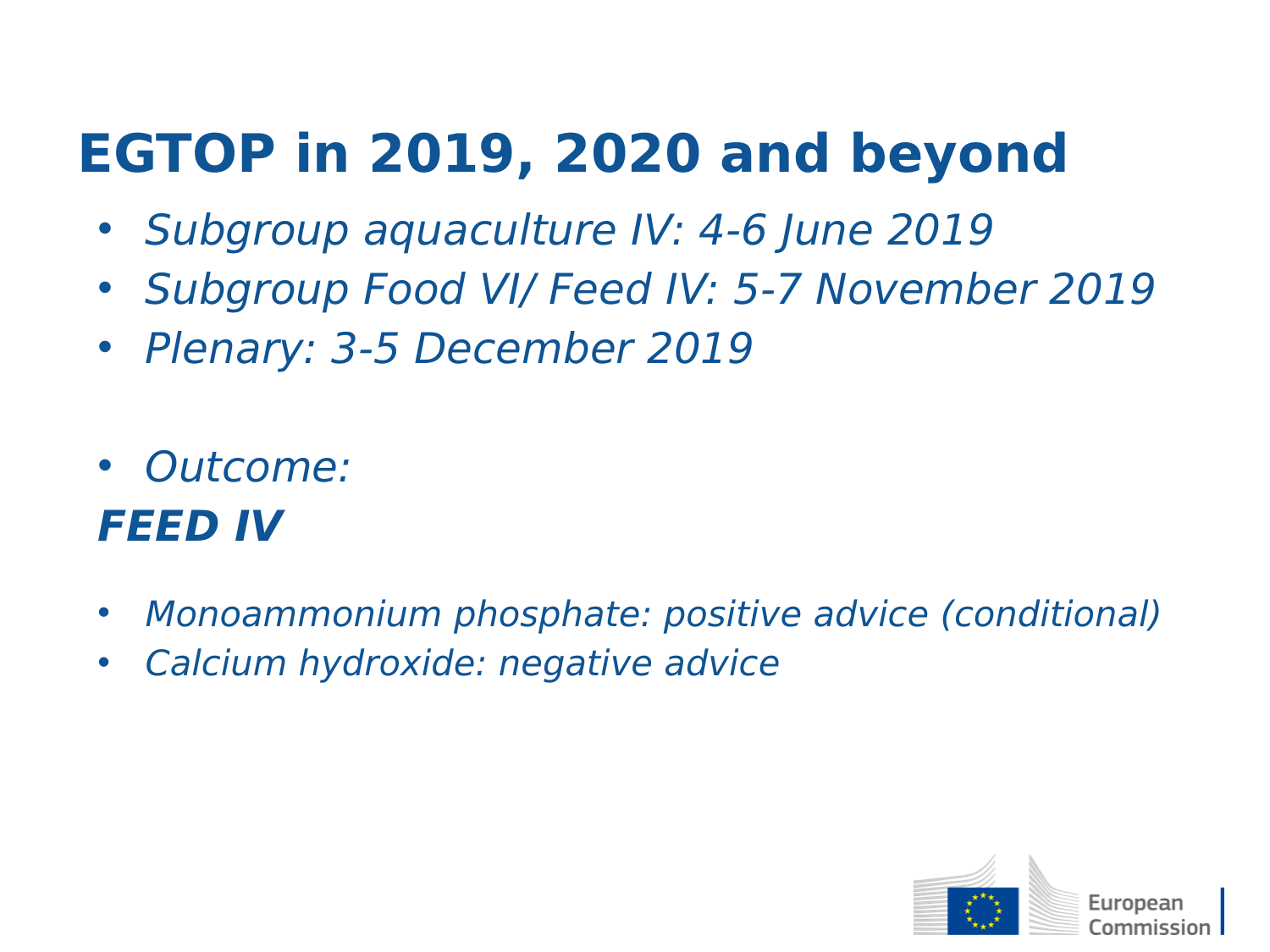

# EGTOP in 2019, 2020 and beyond
Subgroup aquaculture IV: 4-6 June 2019
Subgroup Food VI/ Feed IV: 5-7 November 2019
Plenary: 3-5 December 2019

Outcome:
FEED IV

Monoammonium phosphate: positive advice (conditional)
Calcium hydroxide: negative advice